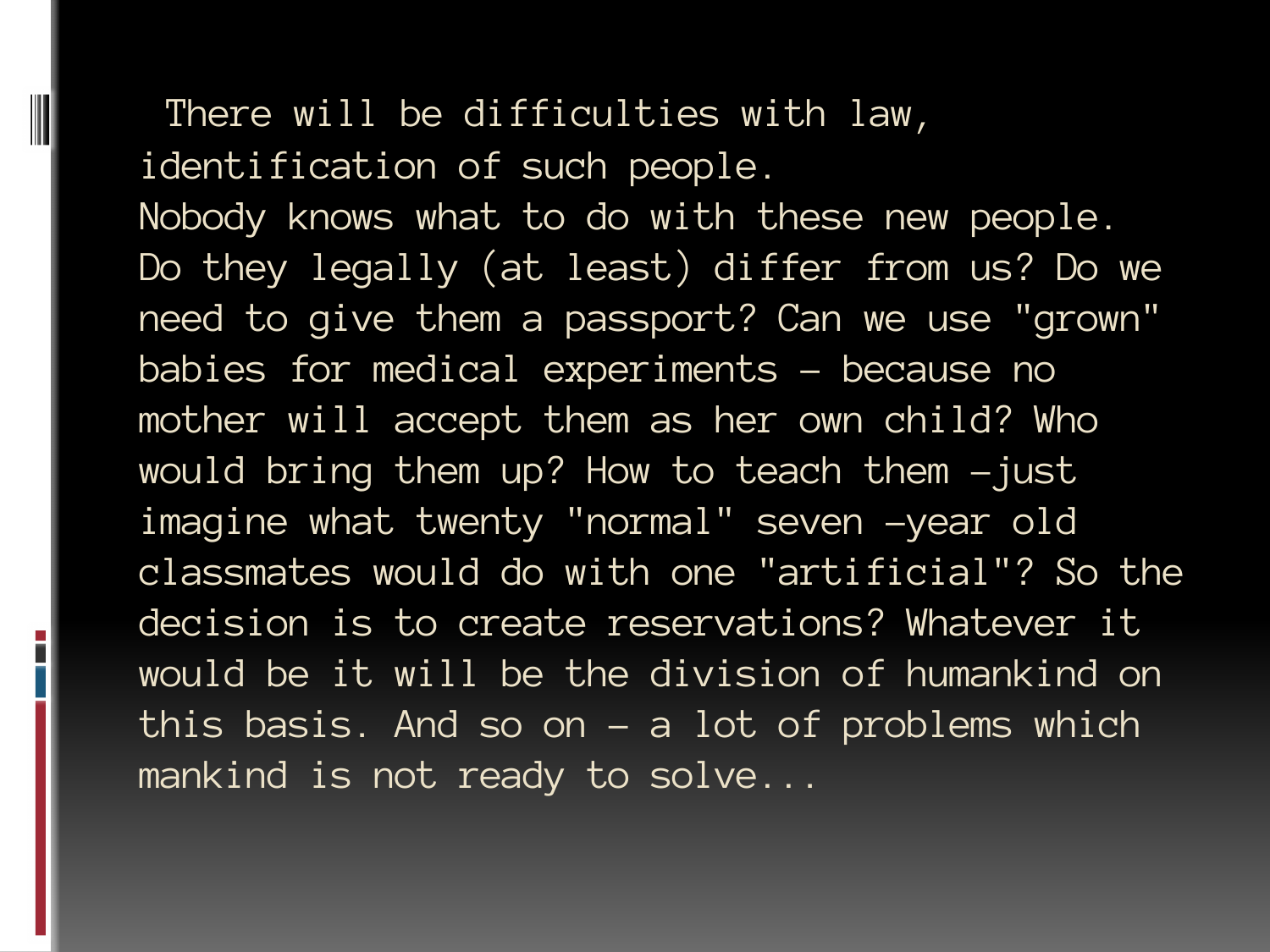

# There will be difficulties with law,  identification of such people. Nobody knows what to do with these new people.  Do they legally (at least) differ from us? Do we need to give them a passport? Can we use "grown" babies for medical experiments - because no mother will accept them as her own child? Who would bring them up? How to teach them –just imagine what twenty "normal" seven -year old classmates would do with one "artificial"? So the decision is to create reservations? Whatever it would be it will be the division of humankind on this basis. And so on - a lot of problems which mankind is not ready to solve...